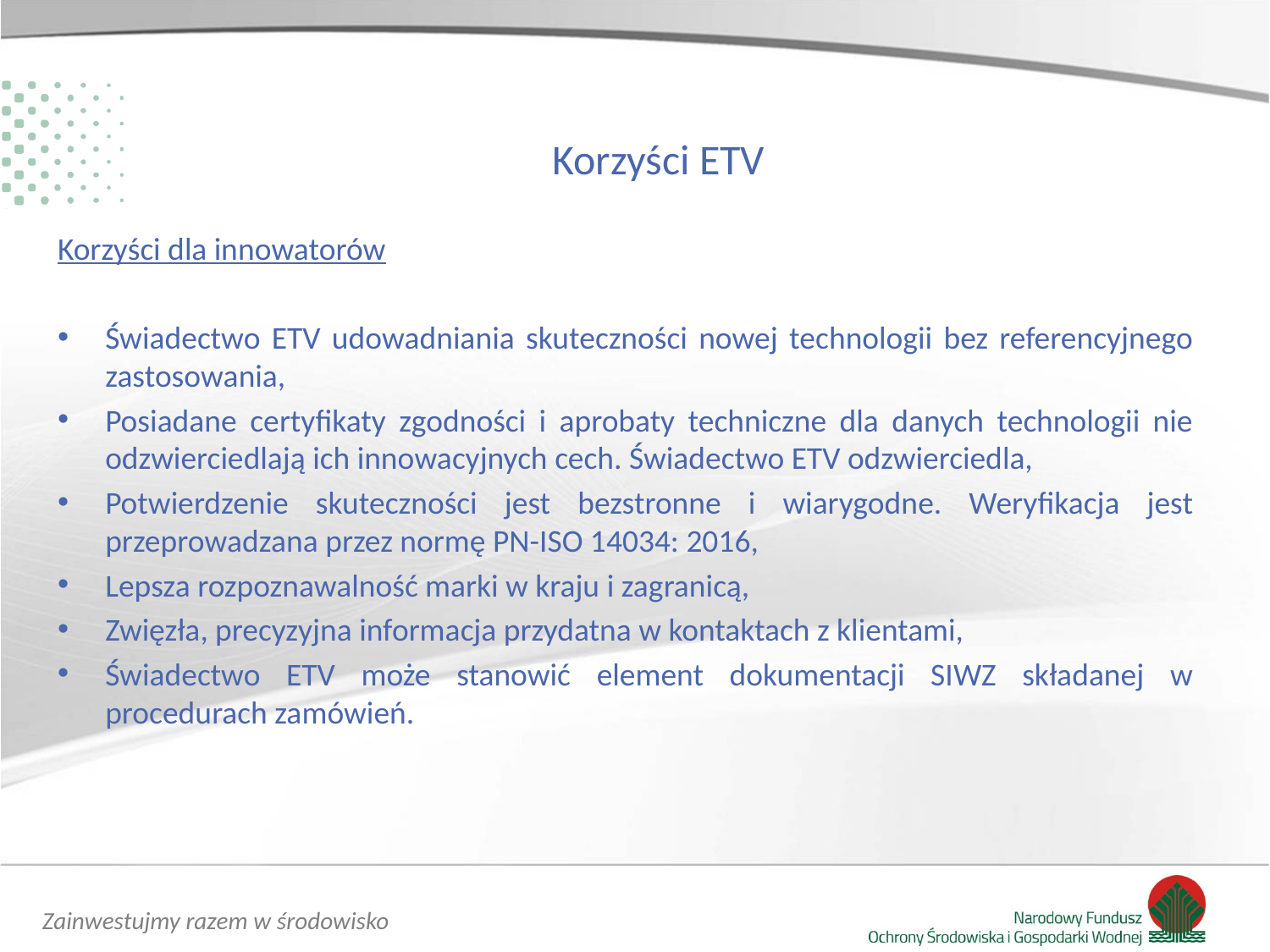

Korzyści ETV
Korzyści dla innowatorów

Świadectwo ETV udowadniania skuteczności nowej technologii bez referencyjnego zastosowania,
Posiadane certyfikaty zgodności i aprobaty techniczne dla danych technologii nie odzwierciedlają ich innowacyjnych cech. Świadectwo ETV odzwierciedla,
Potwierdzenie skuteczności jest bezstronne i wiarygodne. Weryfikacja jest przeprowadzana przez normę PN-ISO 14034: 2016,
Lepsza rozpoznawalność marki w kraju i zagranicą,
Zwięzła, precyzyjna informacja przydatna w kontaktach z klientami,
Świadectwo ETV może stanowić element dokumentacji SIWZ składanej w procedurach zamówień.